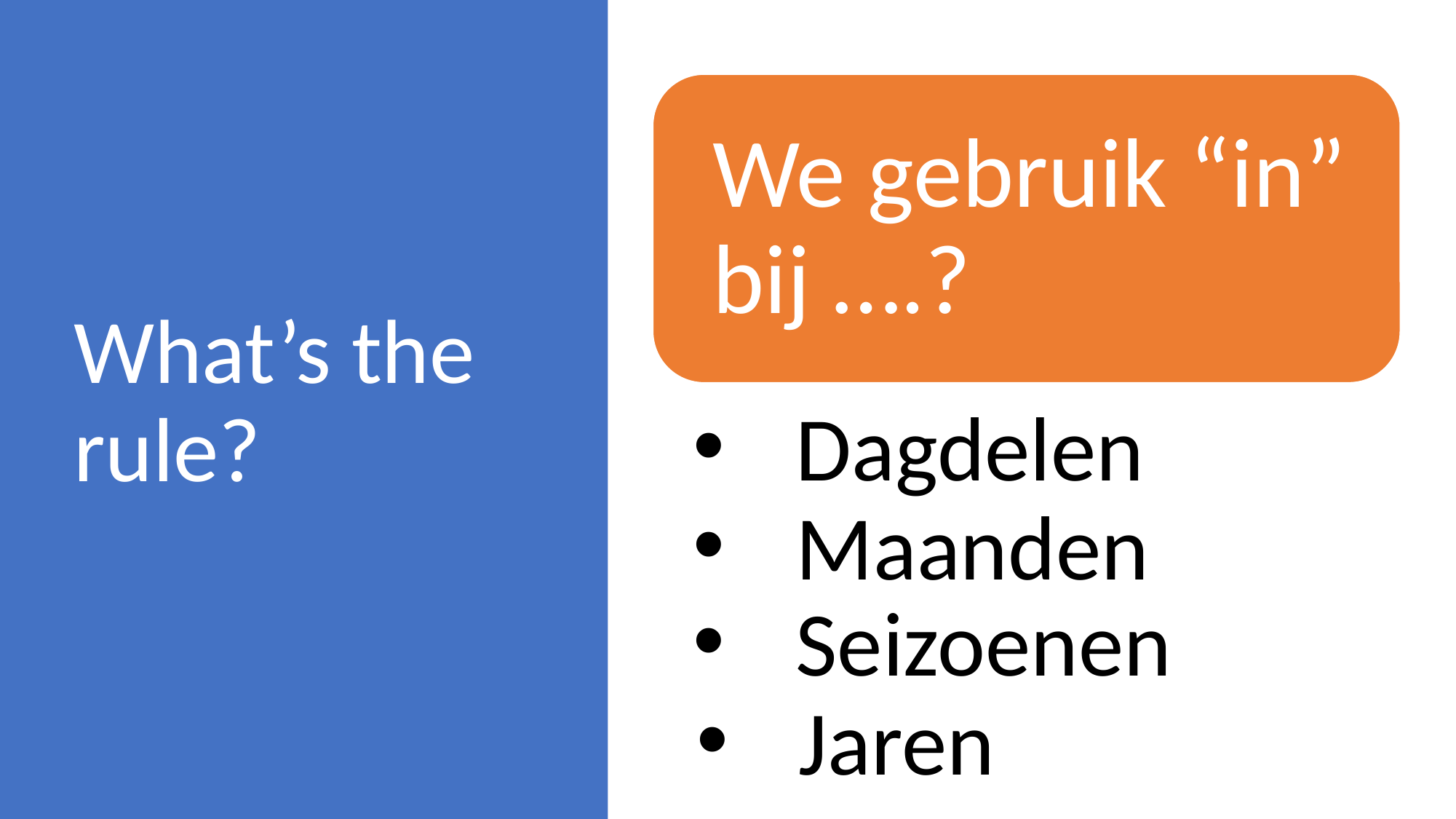

# What’s the rule?
We gebruik “in” bij ….?
Dagdelen
Maanden
Seizoenen
Jaren